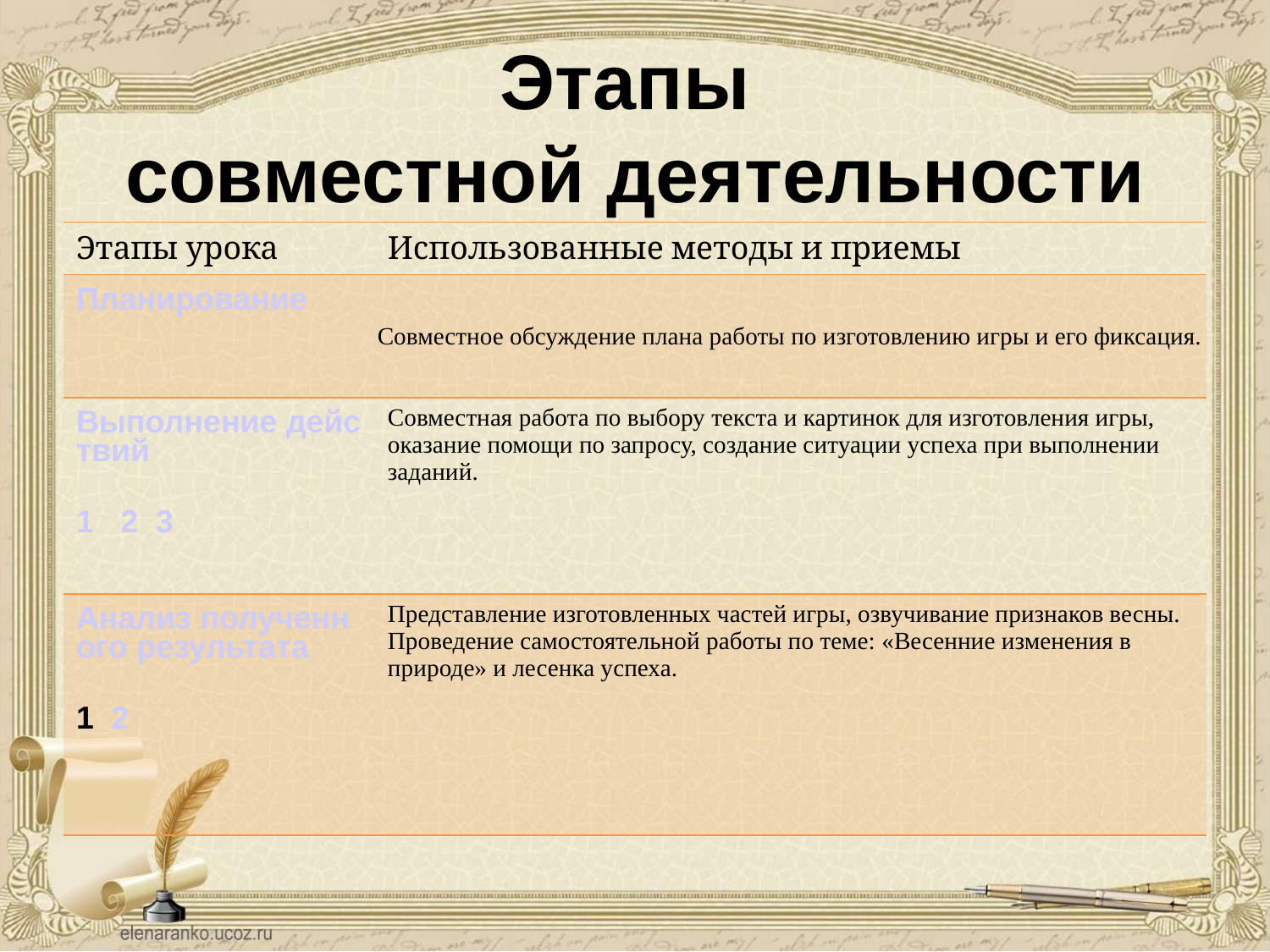

# Этапы совместной деятельности
| Этапы урока | Использованные методы и приемы |
| --- | --- |
| Планирование | Совместное обсуждение плана работы по изготовлению игры и его фиксация. |
| Выполнение действий 1 2 3 | Совместная работа по выбору текста и картинок для изготовления игры, оказание помощи по запросу, создание ситуации успеха при выполнении заданий. |
| Анализ полученного результата 1 2 | Представление изготовленных частей игры, озвучивание признаков весны. Проведение самостоятельной работы по теме: «Весенние изменения в природе» и лесенка успеха. |